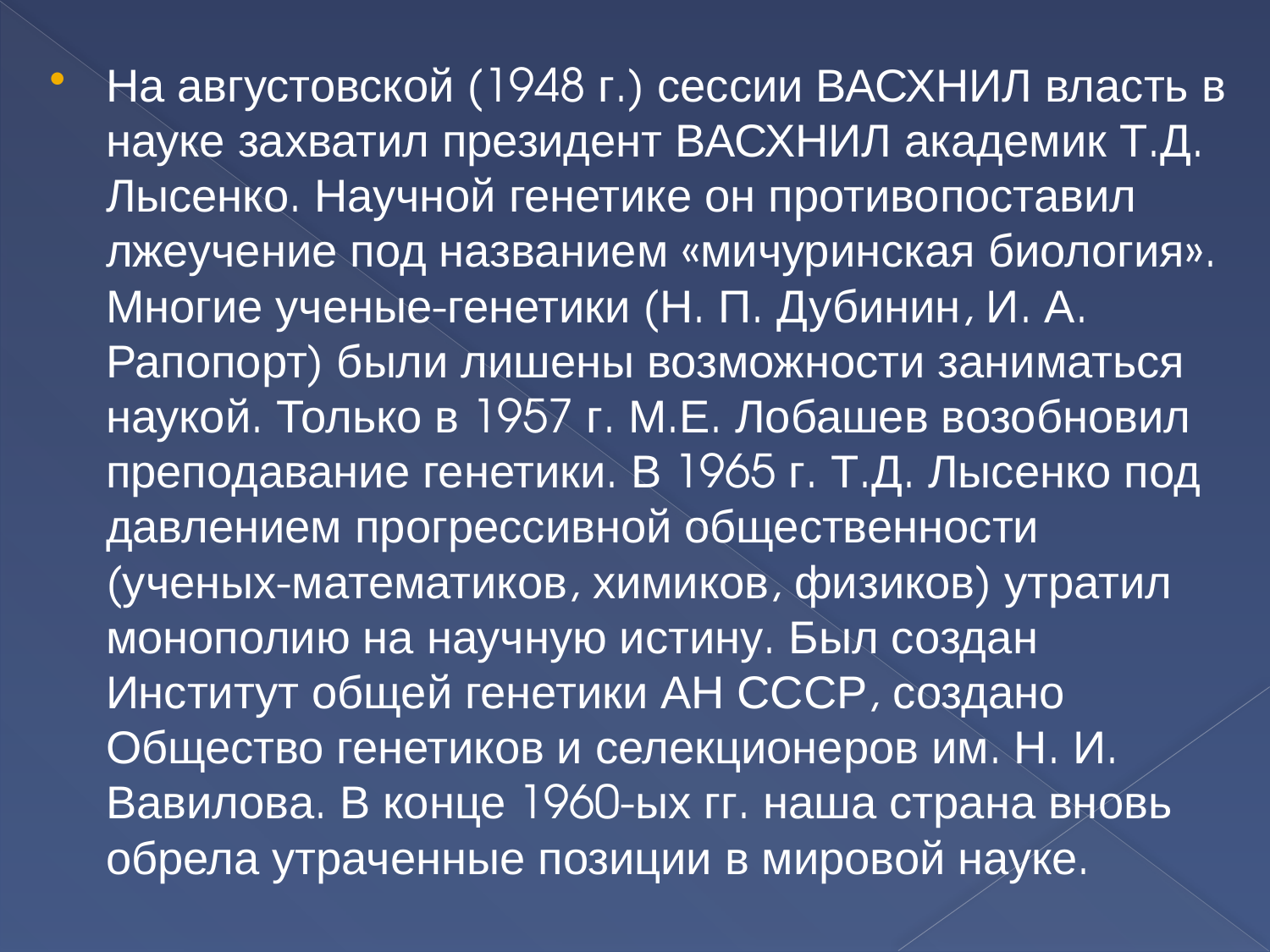

На августовской (1948 г.) сессии ВАСХНИЛ власть в науке захватил президент ВАСХНИЛ академик Т.Д. Лысенко. Научной генетике он противопоставил лжеучение под названием «мичуринская биология». Многие ученые-генетики (Н. П. Дубинин, И. А. Рапопорт) были лишены возможности заниматься наукой. Только в 1957 г. М.Е. Лобашев возобновил преподавание генетики. В 1965 г. Т.Д. Лысенко под давлением прогрессивной общественности (ученых-математиков, химиков, физиков) утратил монополию на научную истину. Был создан Институт общей генетики АН СССР, создано Общество генетиков и селекционеров им. Н. И. Вавилова. В конце 1960-ых гг. наша страна вновь обрела утраченные позиции в мировой науке.